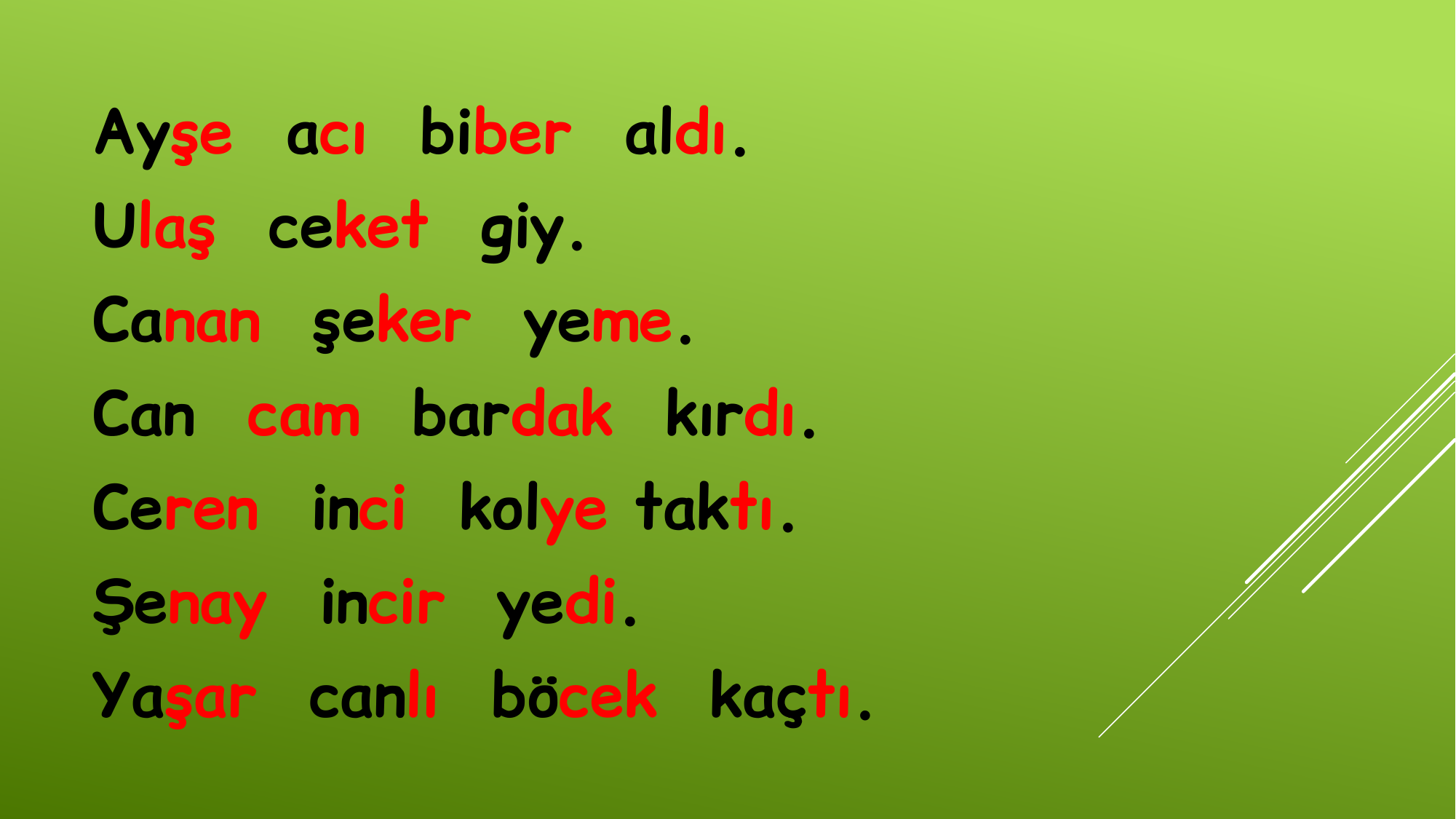

Ayşe  acı  biber  aldı.
Ulaş  ceket  giy.
Canan  şeker  yeme.
Can  cam  bardak  kırdı.
Ceren  inci  kolye taktı.
Şenay  incir  yedi.
Yaşar  canlı  böcek  kaçtı.